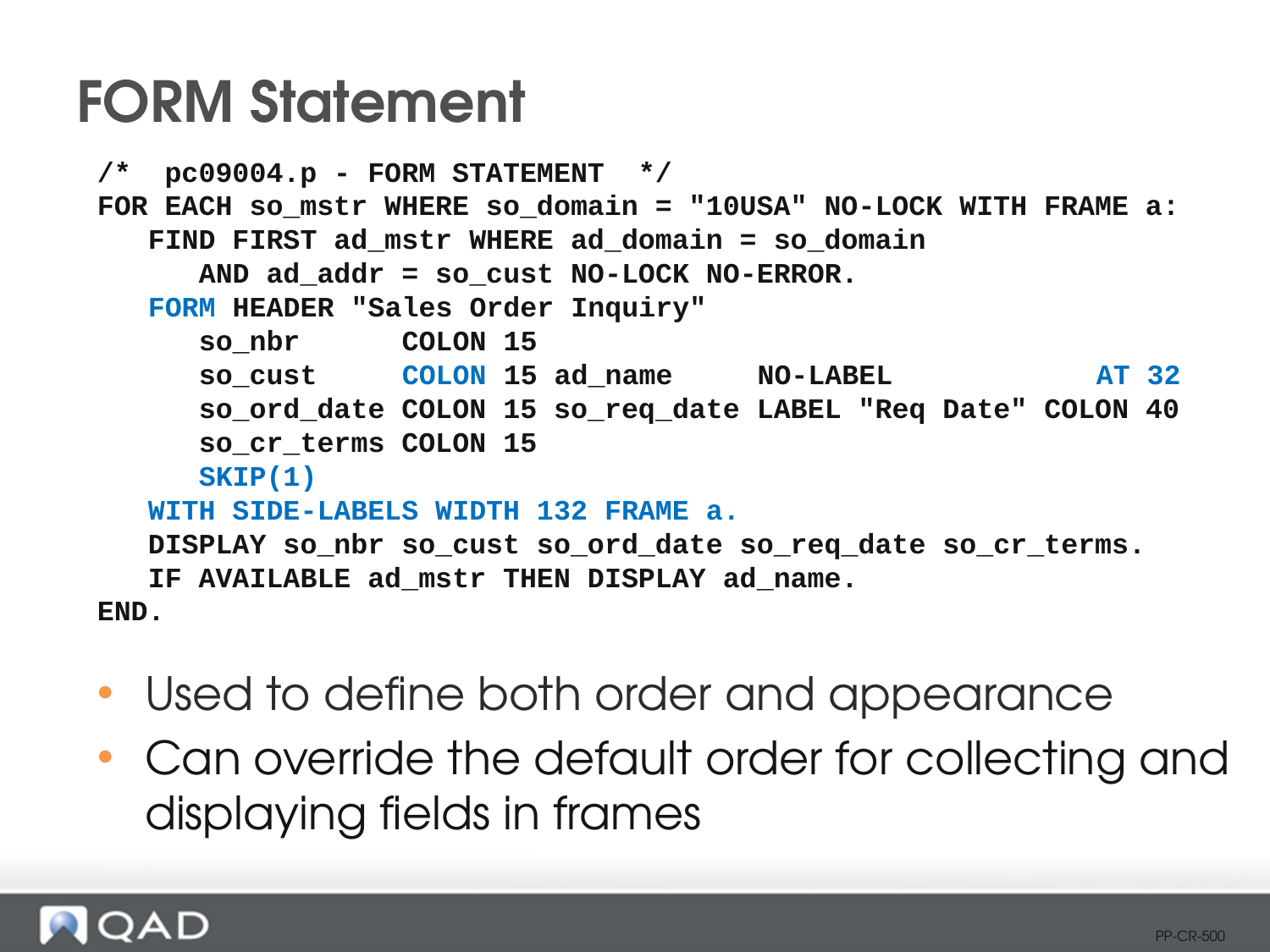

# FORM Statement
/*  pc09004.p - FORM STATEMENT  */
FOR EACH so_mstr WHERE so_domain = "10USA" NO-LOCK WITH FRAME a:
   FIND FIRST ad_mstr WHERE ad_domain = so_domain
      AND ad_addr = so_cust NO-LOCK NO-ERROR.
   FORM HEADER "Sales Order Inquiry"
      so_nbr	   COLON 15
      so_cust	   COLON 15 ad_name     NO-LABEL            AT 32
      so_ord_date COLON 15 so_req_date LABEL "Req Date" COLON 40
      so_cr_terms COLON 15
      SKIP(1)
   WITH SIDE-LABELS WIDTH 132 FRAME a.
   DISPLAY so_nbr so_cust so_ord_date so_req_date so_cr_terms.
   IF AVAILABLE ad_mstr THEN DISPLAY ad_name.
END.

Used to define both order and appearance
Can override the default order for collecting and displaying fields in frames

PP-CR-500